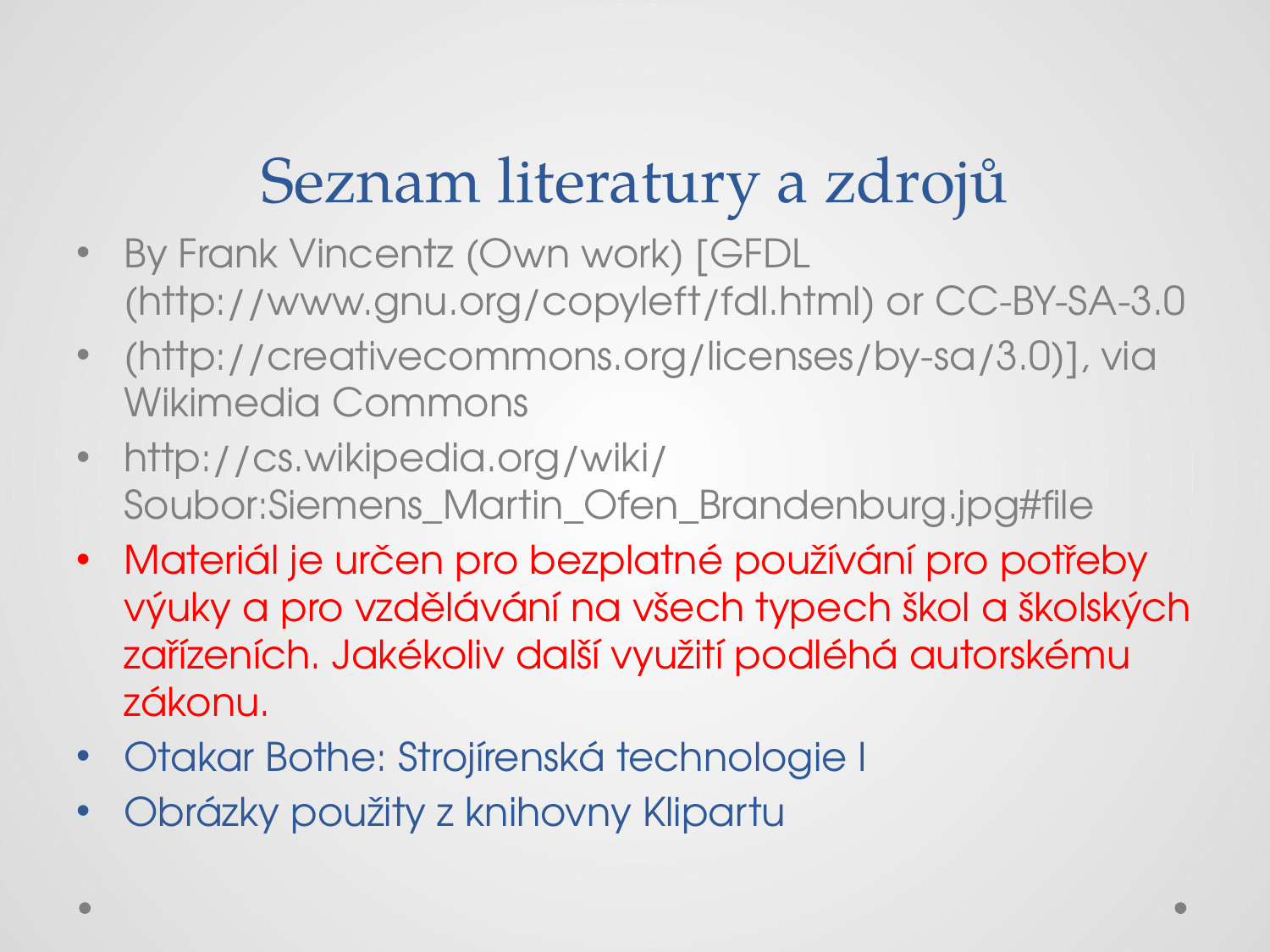

# Seznam literatury a zdrojů
By Frank Vincentz (Own work) [GFDL (http://www.gnu.org/copyleft/fdl.html) or CC-BY-SA-3.0
(http://creativecommons.org/licenses/by-sa/3.0)], via Wikimedia Commons
http://cs.wikipedia.org/wiki/Soubor:Siemens_Martin_Ofen_Brandenburg.jpg#file
Materiál je určen pro bezplatné používání pro potřeby výuky a pro vzdělávání na všech typech škol a školských zařízeních. Jakékoliv další využití podléhá autorskému zákonu.
Otakar Bothe: Strojírenská technologie I
Obrázky použity z knihovny Klipartu